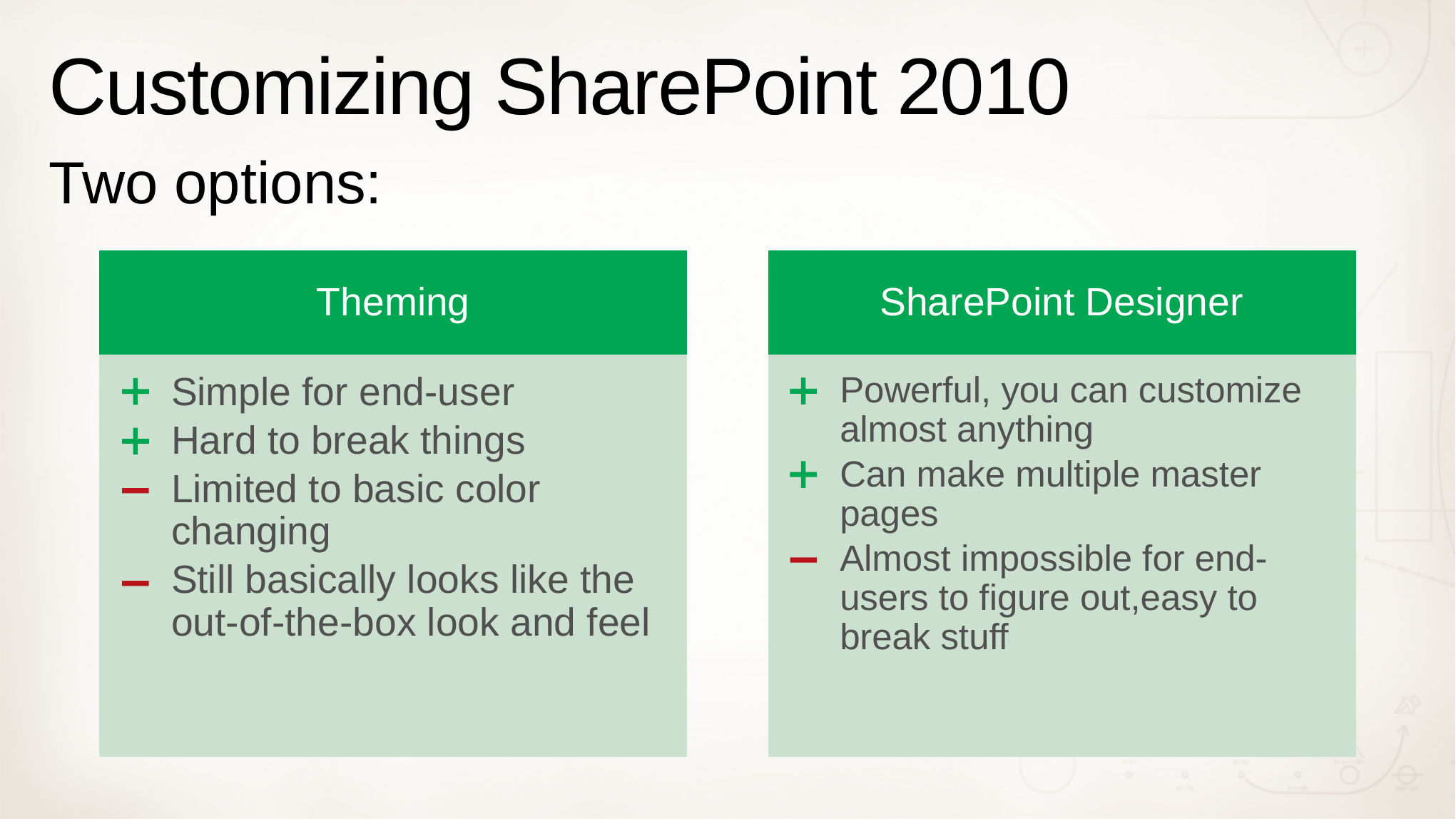

# Customizing SharePoint 2010
Two options:
Theming
Simple for end-user
Hard to break things
Limited to basic color changing
Still basically looks like the out-of-the-box look and feel
SharePoint Designer
Powerful, you can customize almost anything
Can make multiple master pages
Almost impossible for end-users to figure out,easy to break stuff